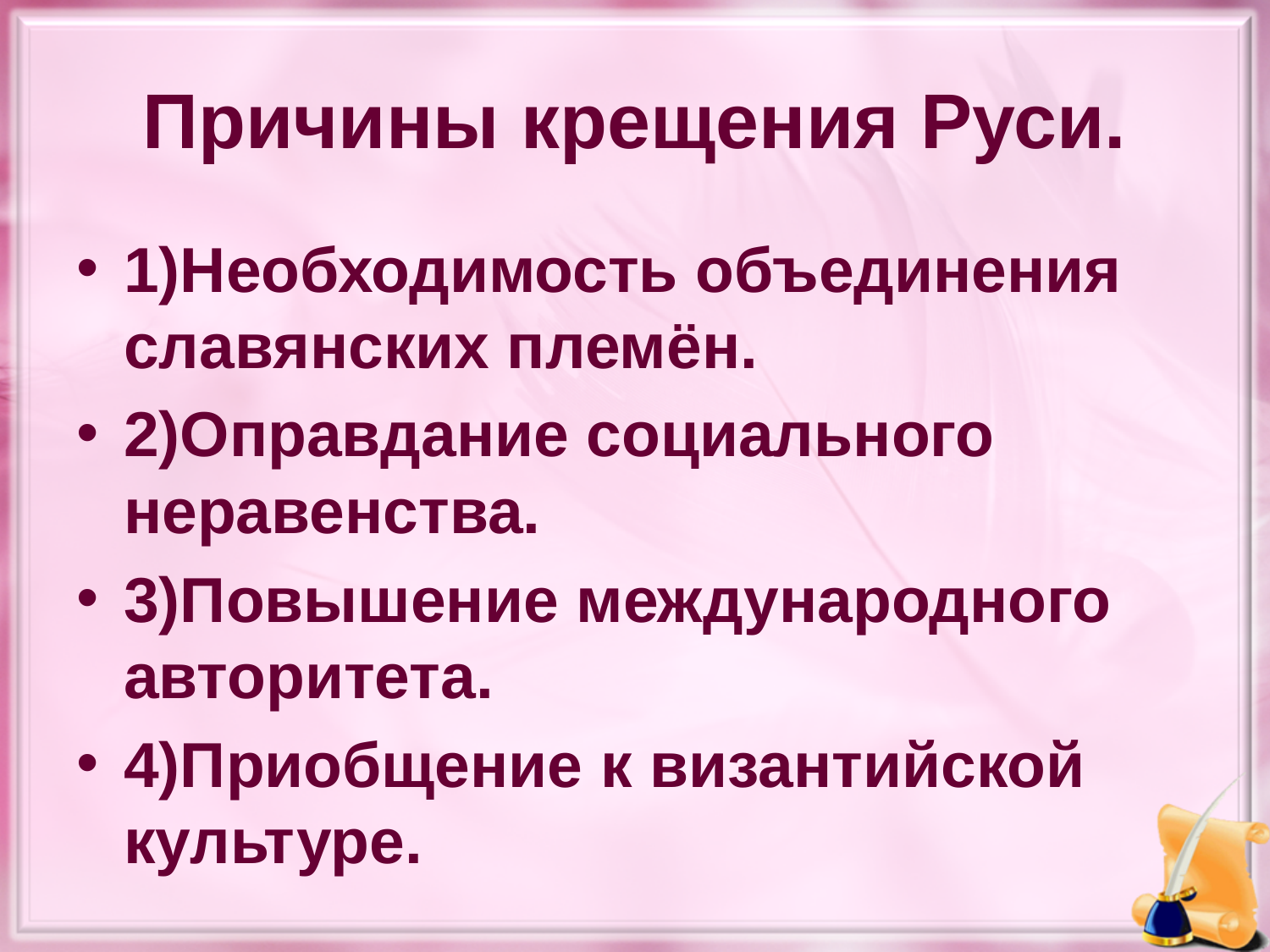

# Причины крещения Руси.
1)Необходимость объединения славянских племён.
2)Оправдание социального неравенства.
3)Повышение международного авторитета.
4)Приобщение к византийской культуре.